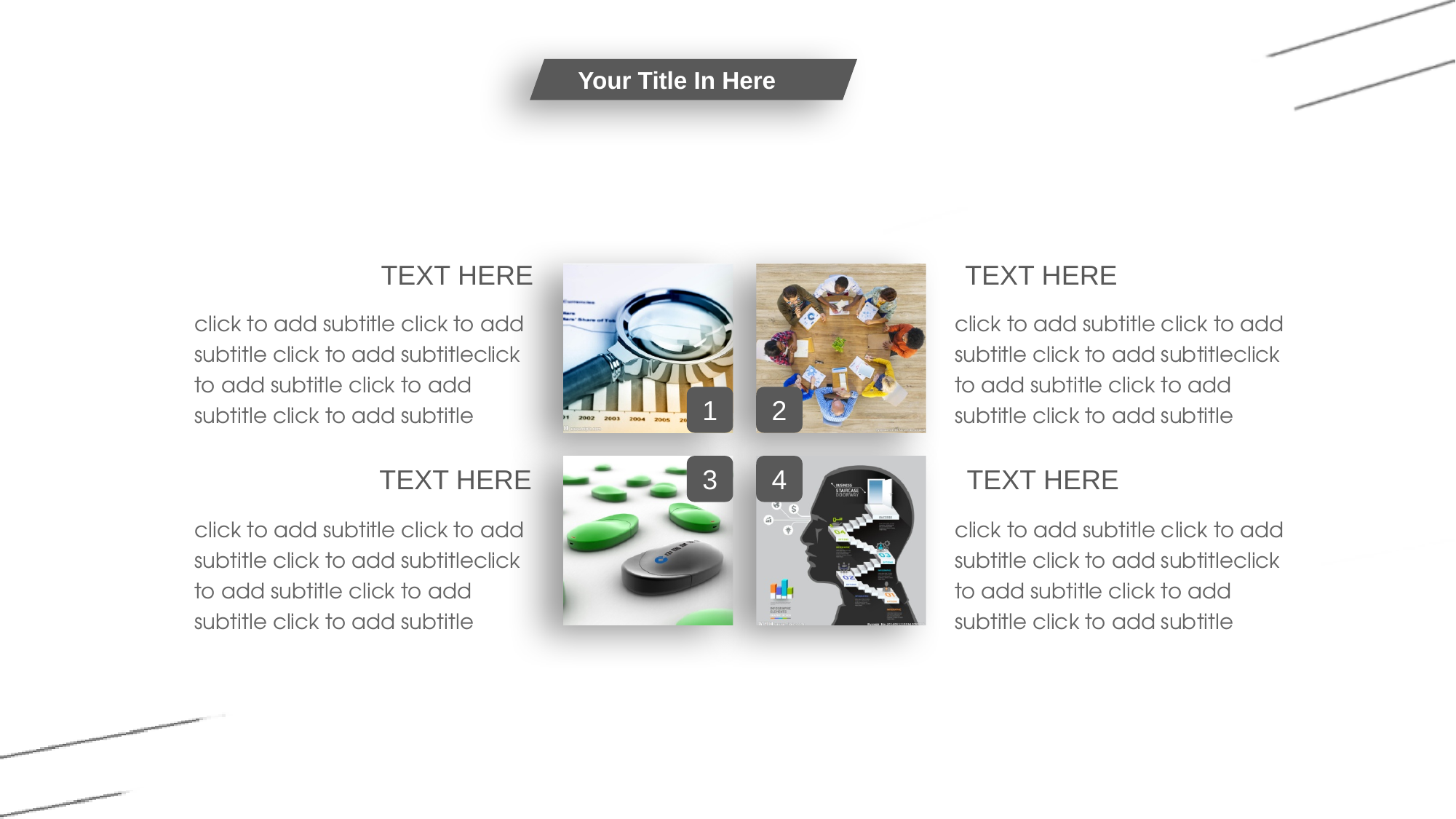

TEXT HERE
TEXT HERE

click to add subtitle click to add subtitle click to add subtitleclick to add subtitle click to add subtitle click to add subtitle
click to add subtitle click to add subtitle click to add subtitleclick to add subtitle click to add subtitle click to add subtitle
1
2
3
4

TEXT HERE
TEXT HERE
click to add subtitle click to add subtitle click to add subtitleclick to add subtitle click to add subtitle click to add subtitle
click to add subtitle click to add subtitle click to add subtitleclick to add subtitle click to add subtitle click to add subtitle